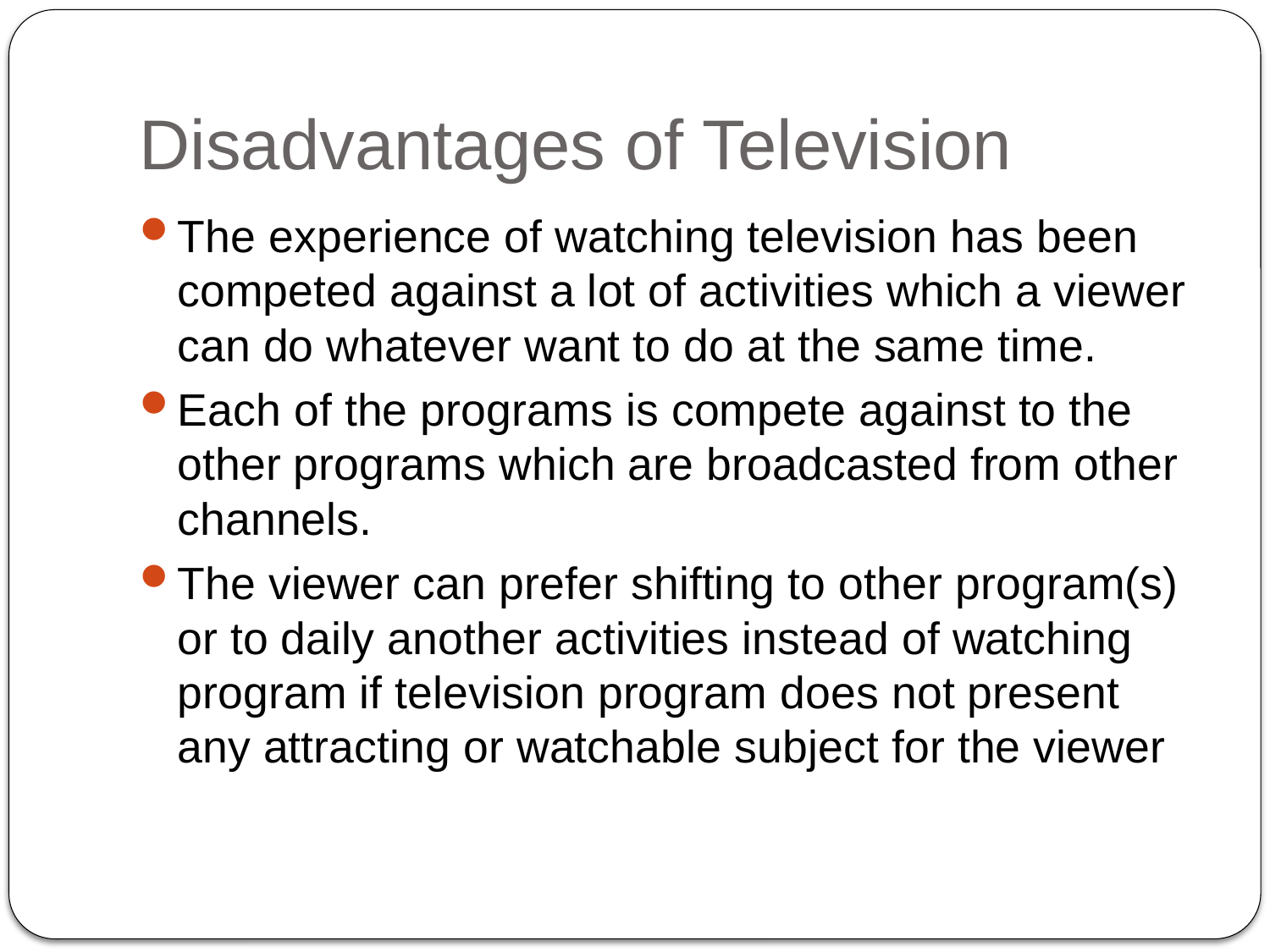

# Disadvantages of Television
The experience of watching television has been competed against a lot of activities which a viewer can do whatever want to do at the same time.
Each of the programs is compete against to the other programs which are broadcasted from other channels.
The viewer can prefer shifting to other program(s) or to daily another activities instead of watching program if television program does not present any attracting or watchable subject for the viewer